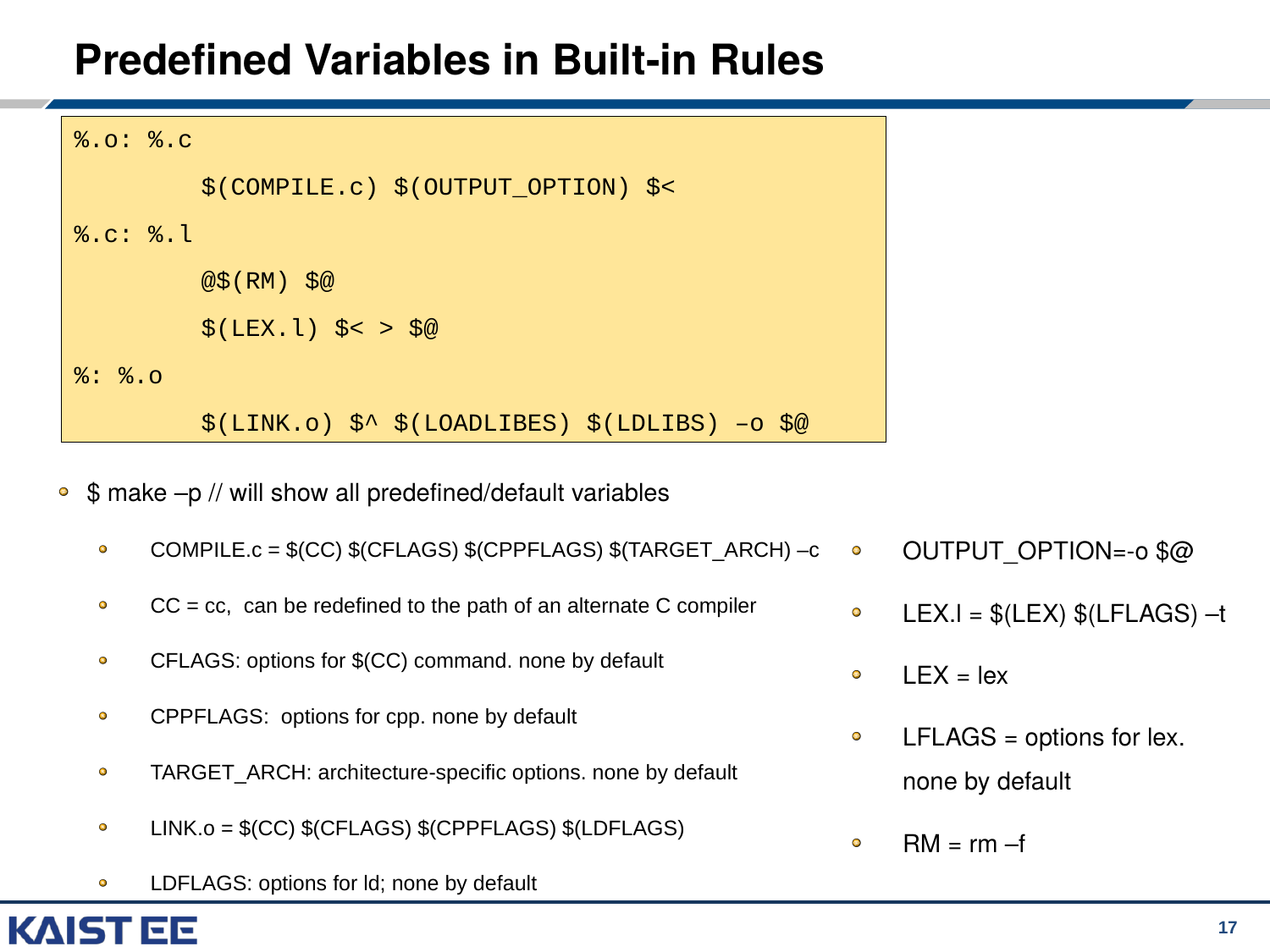

# Predefined Variables in Built-in Rules
%.o: %.c
	$(COMPILE.c) $(OUTPUT_OPTION) $<
%.c: %.l
	@$(RM) $@
	$(LEX.l) $< > $@
%: %.o
	$(LINK.o) $^ $(LOADLIBES) $(LDLIBS) –o $@
$ make –p // will show all predefined/default variables
COMPILE.c = $(CC) $(CFLAGS) $(CPPFLAGS) $(TARGET_ARCH) –c
CC = cc,  can be redefined to the path of an alternate C compiler
CFLAGS: options for $(CC) command. none by default
CPPFLAGS:  options for cpp. none by default
TARGET_ARCH: architecture-specific options. none by default
LINK.o = $(CC) $(CFLAGS) $(CPPFLAGS) $(LDFLAGS)
LDFLAGS: options for ld; none by default
OUTPUT_OPTION=-o $@
LEX.l = $(LEX) $(LFLAGS) –t
LEX = lex
LFLAGS = options for lex. none by default
RM = rm –f